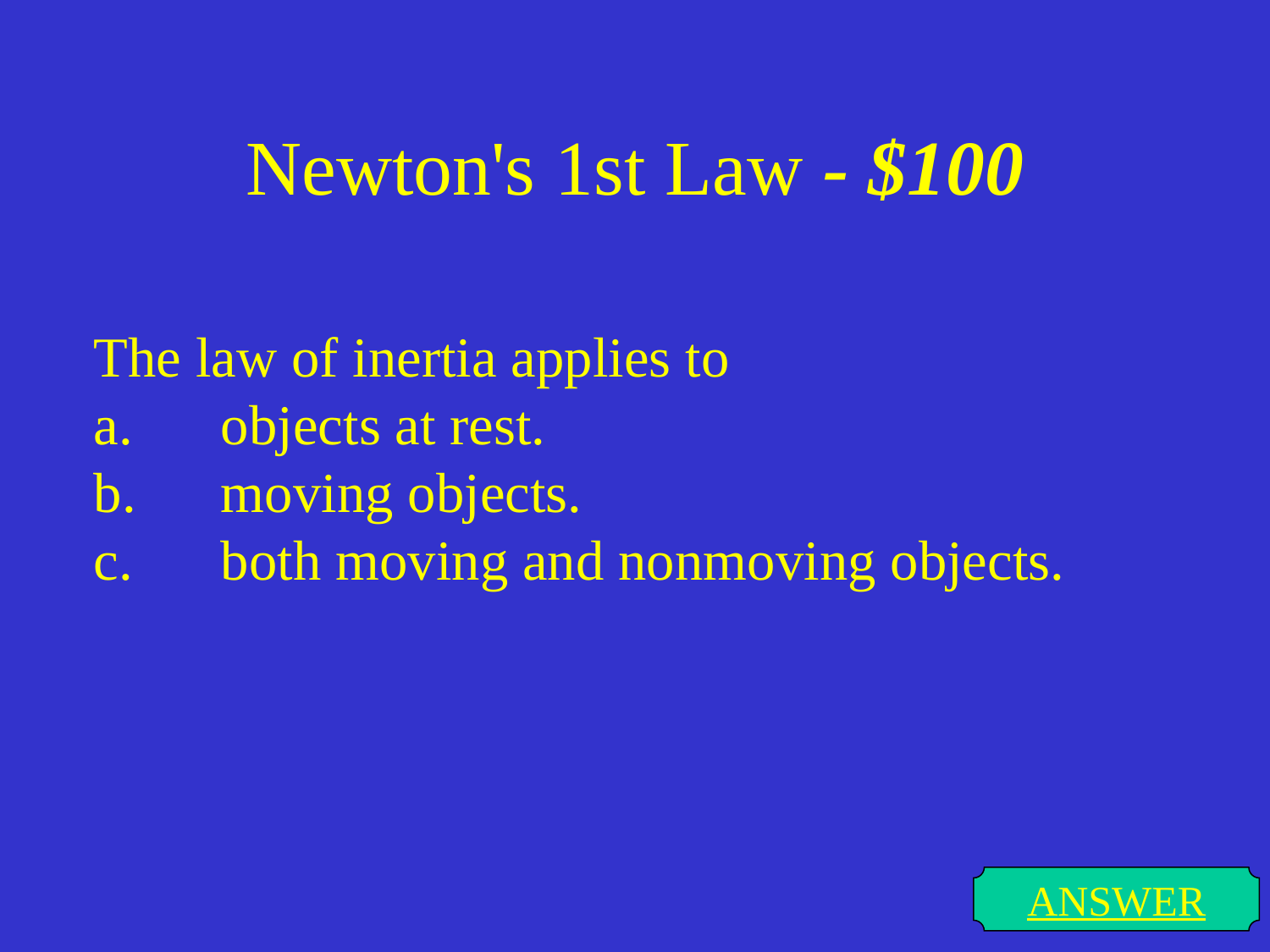

# Newton's 1st Law - $100
The law of inertia applies to
a.	objects at rest.
b.	moving objects.
c.	both moving and nonmoving objects.

ANSWER